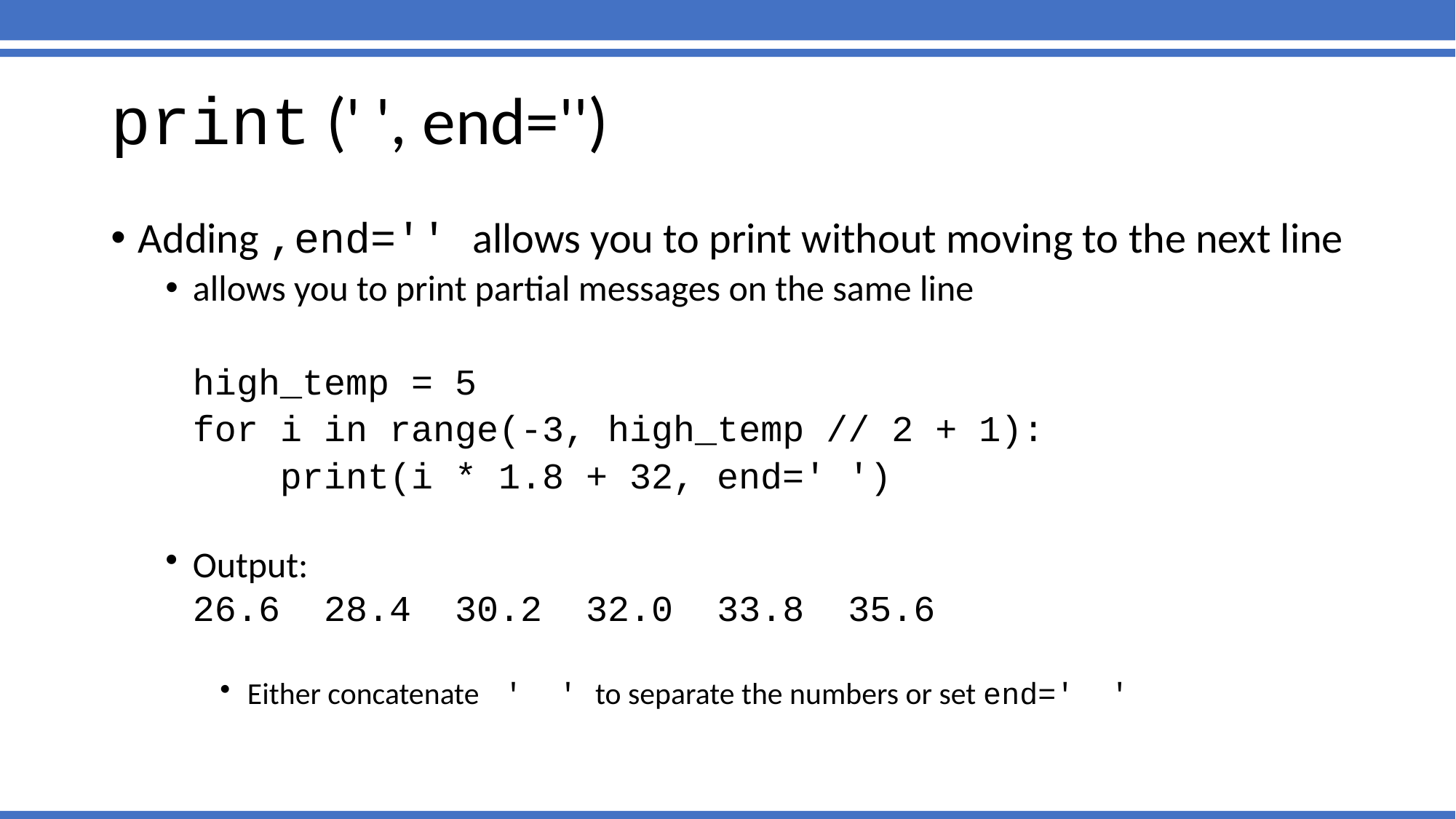

print (' ', end='')
Adding ,end='' allows you to print without moving to the next line
allows you to print partial messages on the same line

	high_temp = 5
	for i in range(-3, high_temp // 2 + 1):
	    print(i * 1.8 + 32, end=' ')

Output:
	26.6  28.4  30.2  32.0  33.8  35.6

Either concatenate  '  ' to separate the numbers or set end='  '